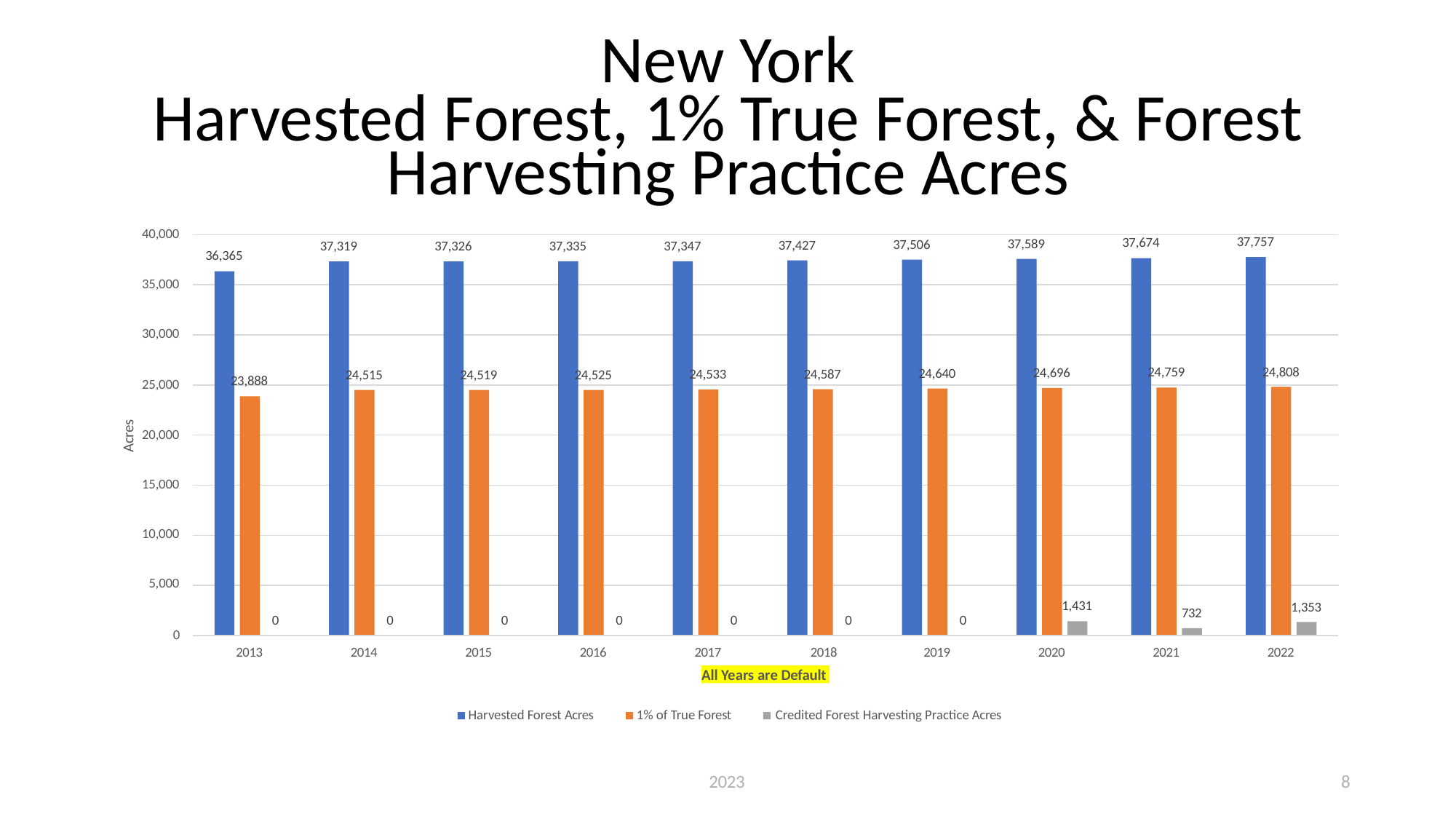

# New York
Harvested Forest, 1% True Forest, & Forest Harvesting Practice Acres
40,000
37,757
37,674
37,589
37,506

37,427
37,347
37,335
37,326
37,319
36,365

35,000

30,000
24,808
24,759
24,696
24,640
24,587
24,533
24,525
24,519
24,515
23,888
25,000
Acres
20,000

15,000

10,000

5,000
1,431
1,353
732
0
0
0
0
0
0
0
0
2013
2014
2015
2016
2017	2018
2019
2020
2021
2022
All Years are Default
Harvested Forest Acres
1% of True Forest	Credited Forest Harvesting Practice Acres

2023
8